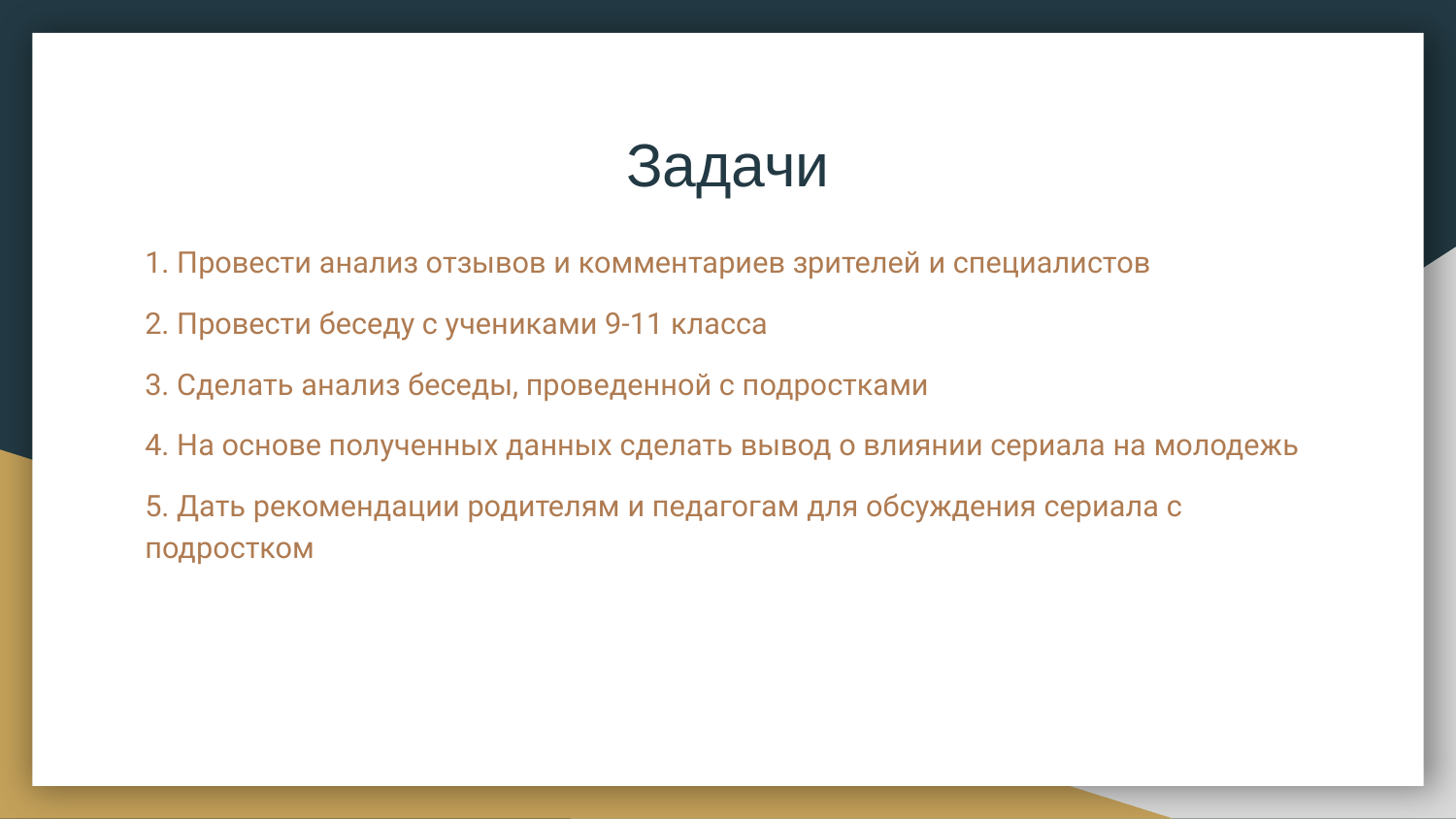

# Задачи
1. Провести анализ отзывов и комментариев зрителей и специалистов
2. Провести беседу с учениками 9-11 класса
3. Сделать анализ беседы, проведенной с подростками
4. На основе полученных данных сделать вывод о влиянии сериала на молодежь
5. Дать рекомендации родителям и педагогам для обсуждения сериала с подростком